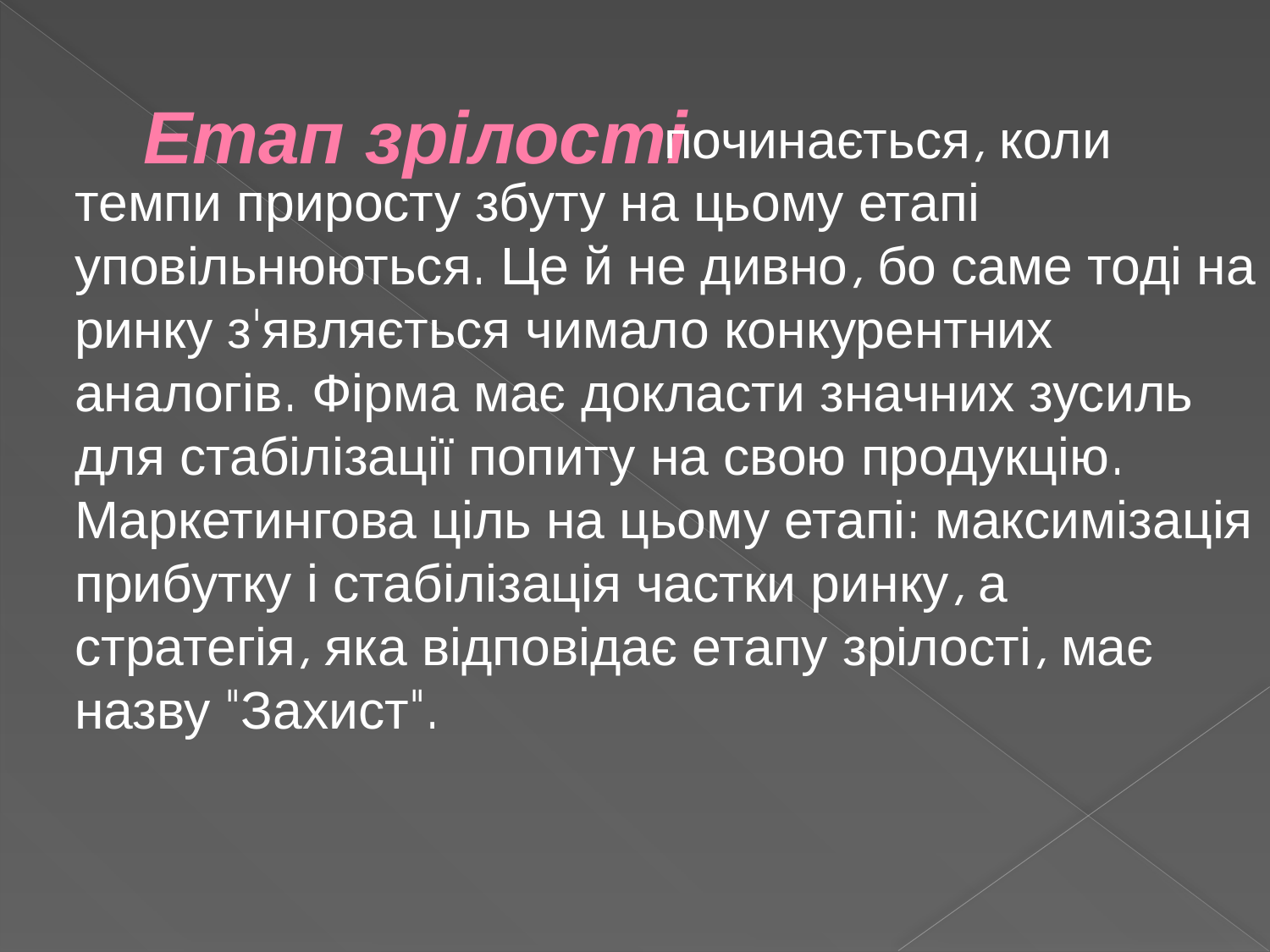

# Етап зрілості
                                            починається, коли темпи приросту збуту на цьому етапі уповільнюються. Це й не дивно, бо саме тоді на ринку з'являється чимало конкурентних аналогів. Фірма має докласти значних зусиль для стабілізації попиту на свою продукцію. Маркетингова ціль на цьому етапі: максимізація прибутку і стабілізація частки ринку, а стратегія, яка відповідає етапу зрілості, має назву "Захист".